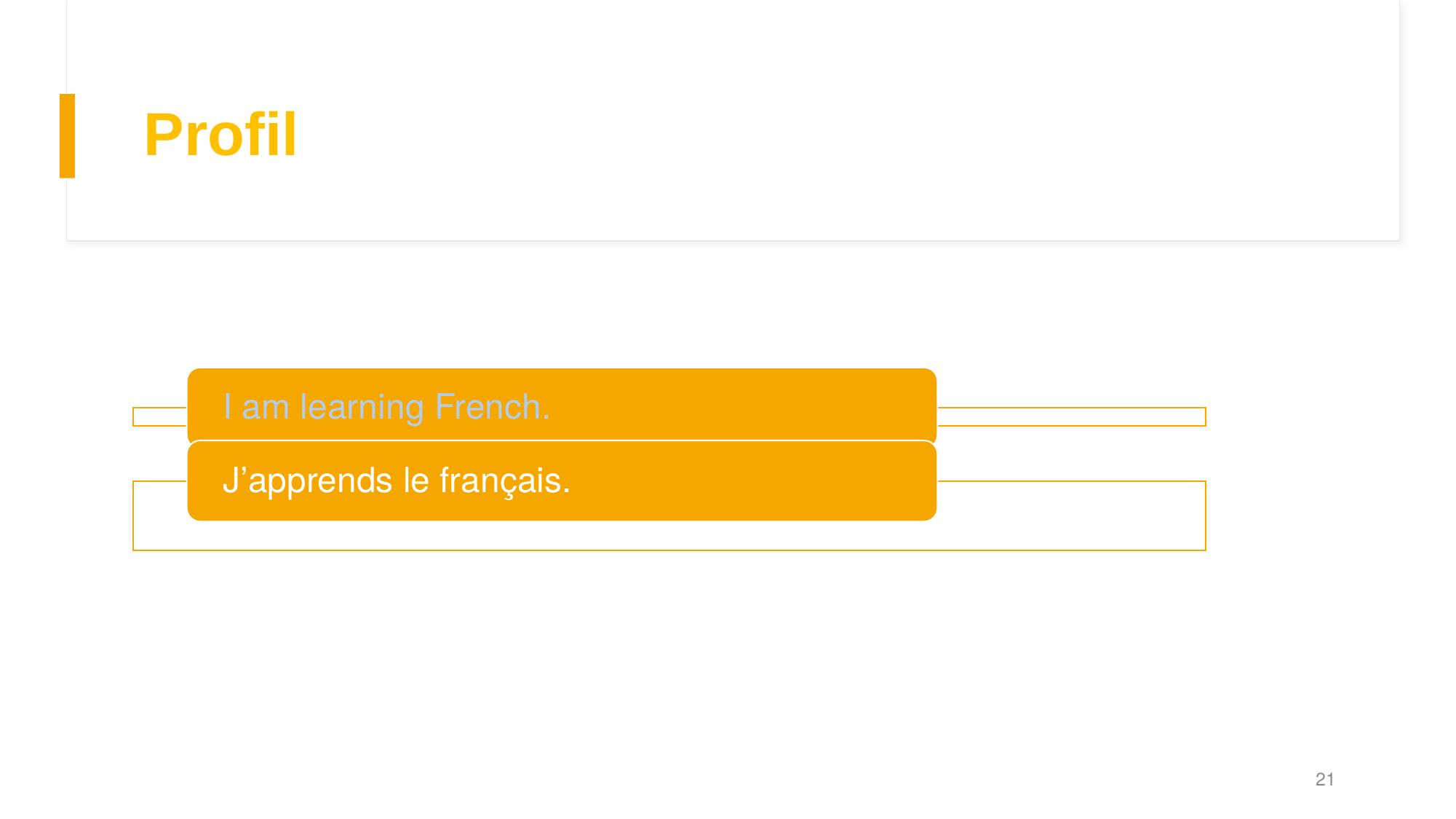

# Profil
I am learning French.
J’apprends le français.
21